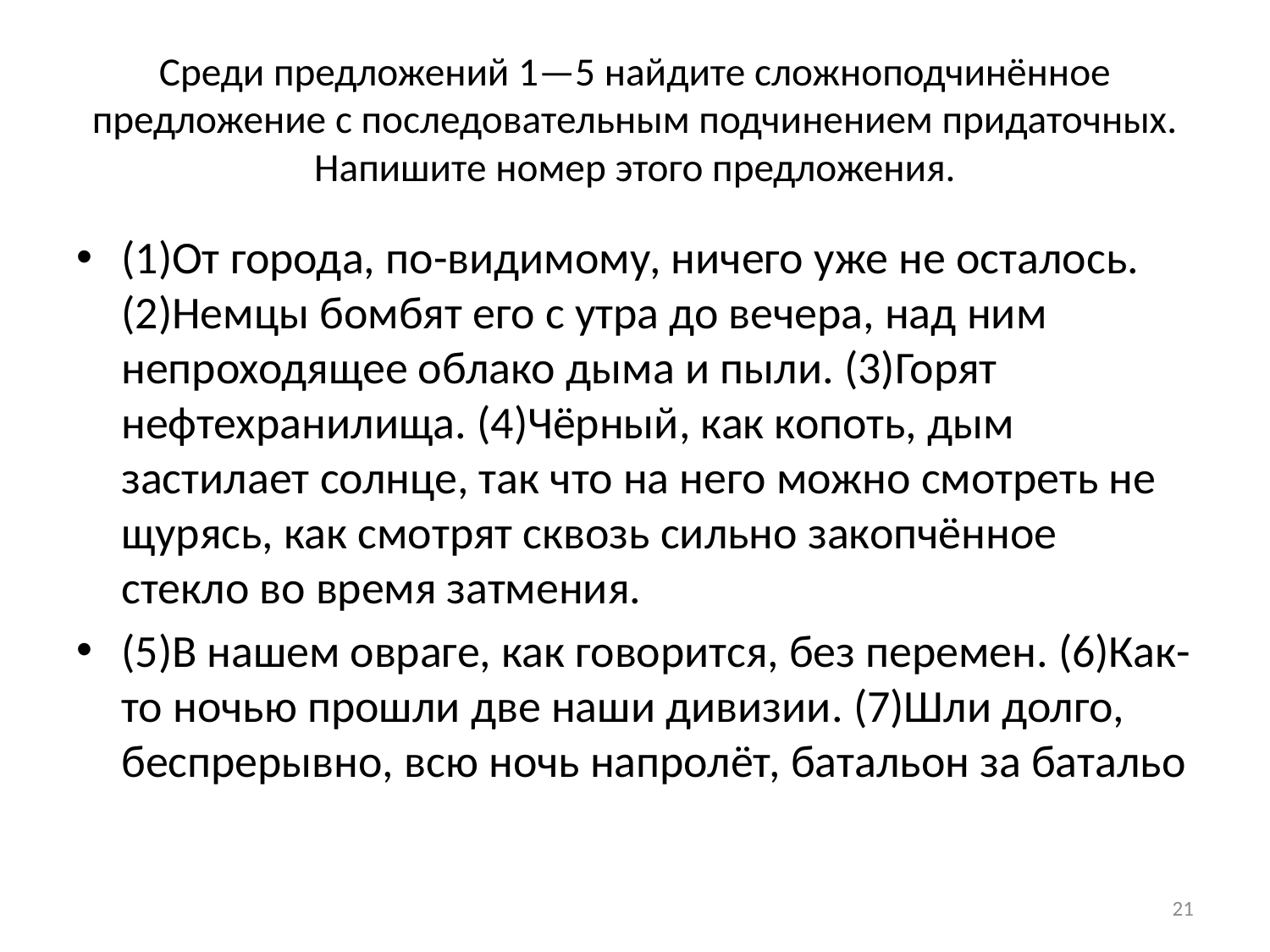

# Среди предложений 1—5 найдите сложноподчинённое предложение с последовательным подчинением придаточных. Напишите номер этого предложения.
(1)От города, по-видимому, ничего уже не осталось. (2)Немцы бомбят его с утра до вечера, над ним непроходящее облако дыма и пыли. (3)Горят нефтехранилища. (4)Чёрный, как копоть, дым застилает солнце, так что на него можно смотреть не щурясь, как смотрят сквозь сильно закопчённое стекло во время затмения.
(5)В нашем овраге, как говорится, без перемен. (6)Как-то ночью прошли две наши дивизии. (7)Шли долго, беспрерывно, всю ночь напролёт, батальон за батальо
21